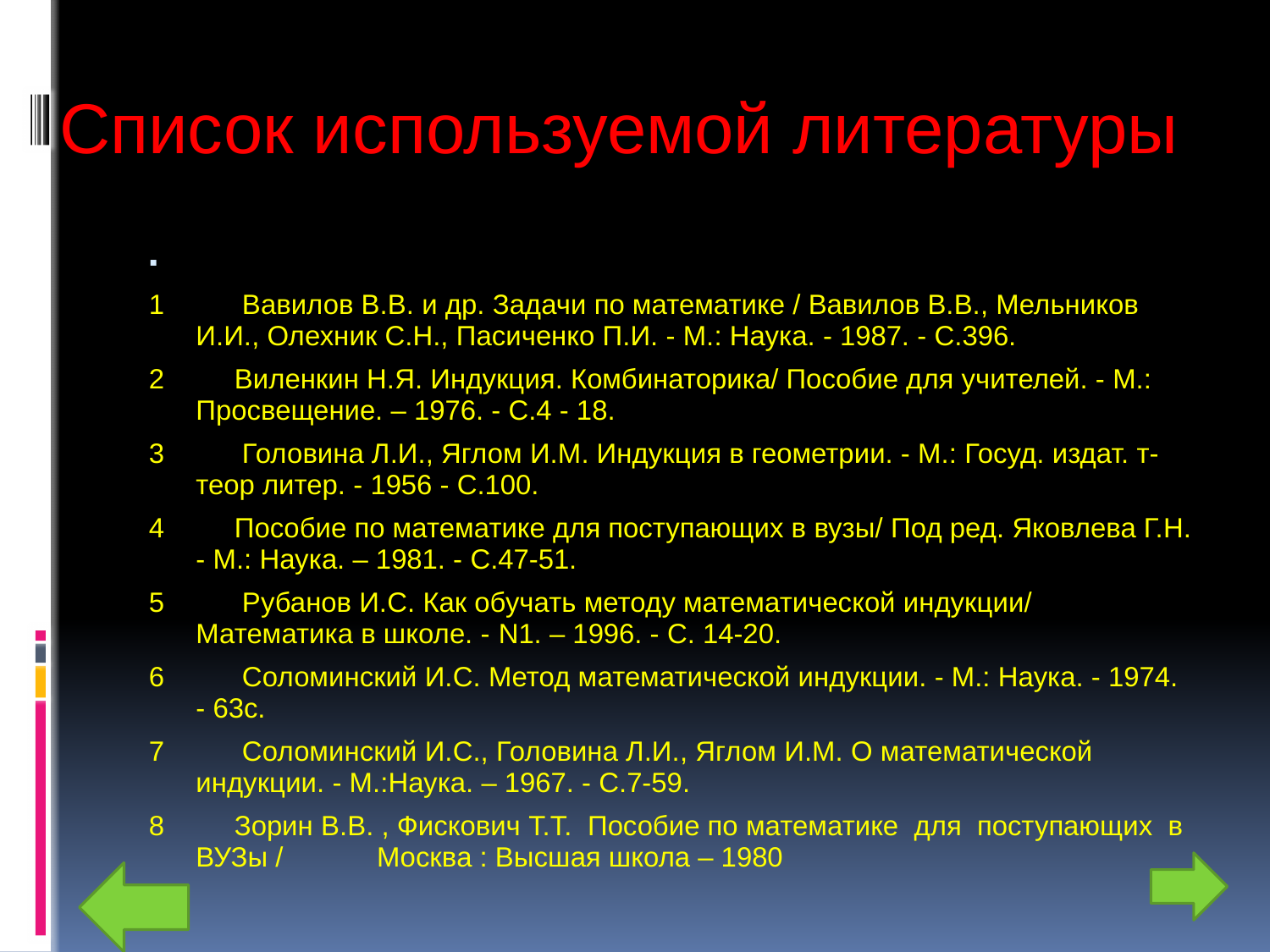

Список используемой литературы
#

1          Вавилов В.В. и др. Задачи по математике / Вавилов В.В., Мельников И.И., Олехник С.Н., Пасиченко П.И. - М.: Наука. - 1987. - С.396.
2         Виленкин Н.Я. Индукция. Комбинаторика/ Пособие для учителей. - М.: Просвещение. – 1976. - С.4 - 18.
3          Головина Л.И., Яглом И.М. Индукция в геометрии. - М.: Госуд. издат. т-теор литер. - 1956 - С.100.
4         Пособие по математике для поступающих в вузы/ Под ред. Яковлева Г.Н. - М.: Наука. – 1981. - С.47-51.
5          Рубанов И.С. Как обучать методу математической индукции/ Математика в школе. - N1. – 1996. - С. 14-20.
6          Соломинский И.С. Метод математической индукции. - М.: Наука. - 1974. - 63с.
7          Соломинский И.С., Головина Л.И., Яглом И.М. О математической индукции. - М.:Наука. – 1967. - С.7-59.
8         Зорин В.В. , Фискович Т.Т.  Пособие по математике  для  поступающих  в  ВУЗы /            Москва : Высшая школа – 1980